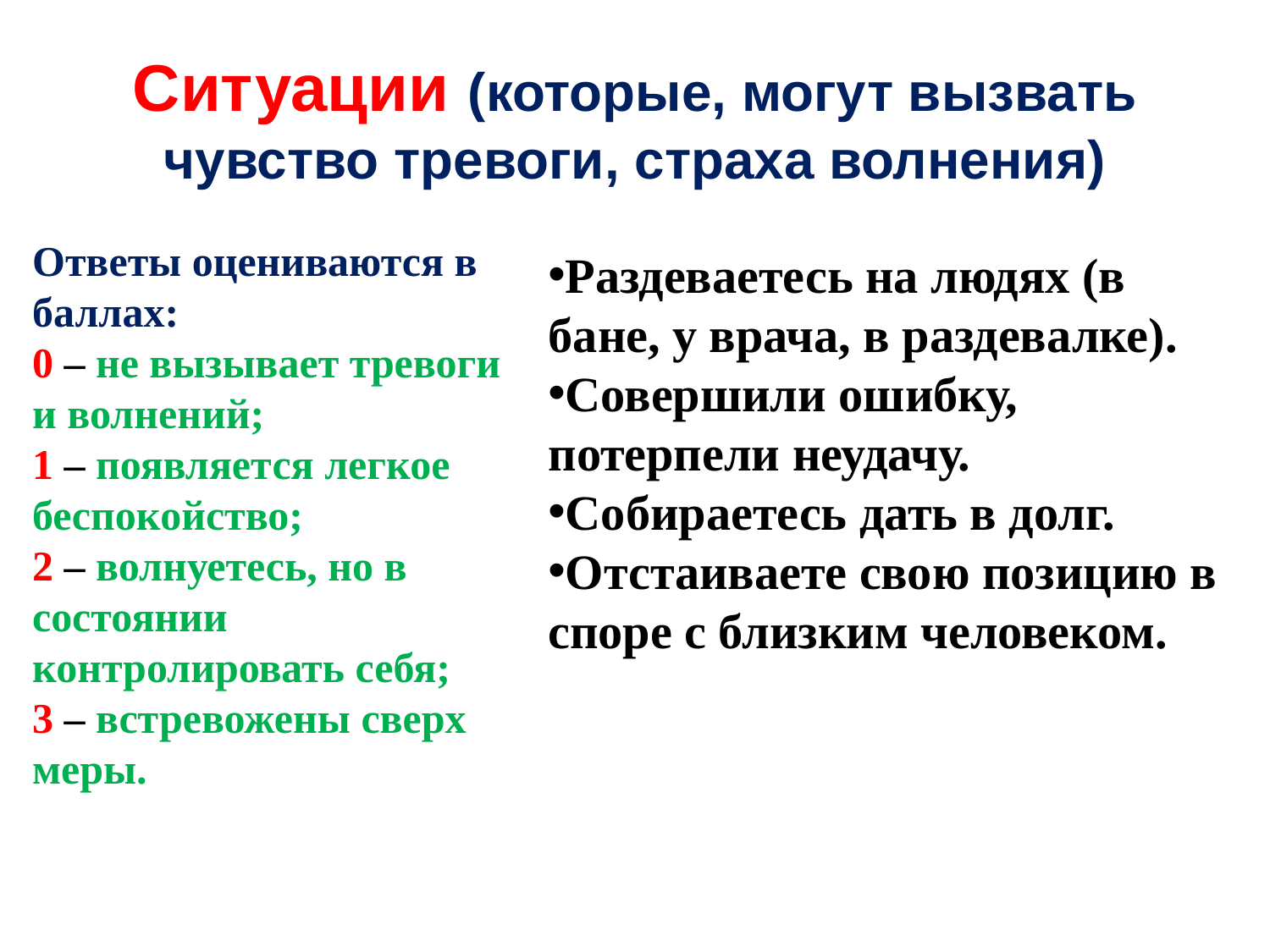

# Ситуации (которые, могут вызвать чувство тревоги, страха волнения)
Ответы оцениваются в баллах:
0 – не вызывает тревоги и волнений;
1 – появляется легкое беспокойство;
2 – волнуетесь, но в состоянии контролировать себя;
3 – встревожены сверх меры.

Раздеваетесь на людях (в бане, у врача, в раздевалке).
Совершили ошибку, потерпели неудачу.
Собираетесь дать в долг.
Отстаиваете свою позицию в споре с близким человеком.